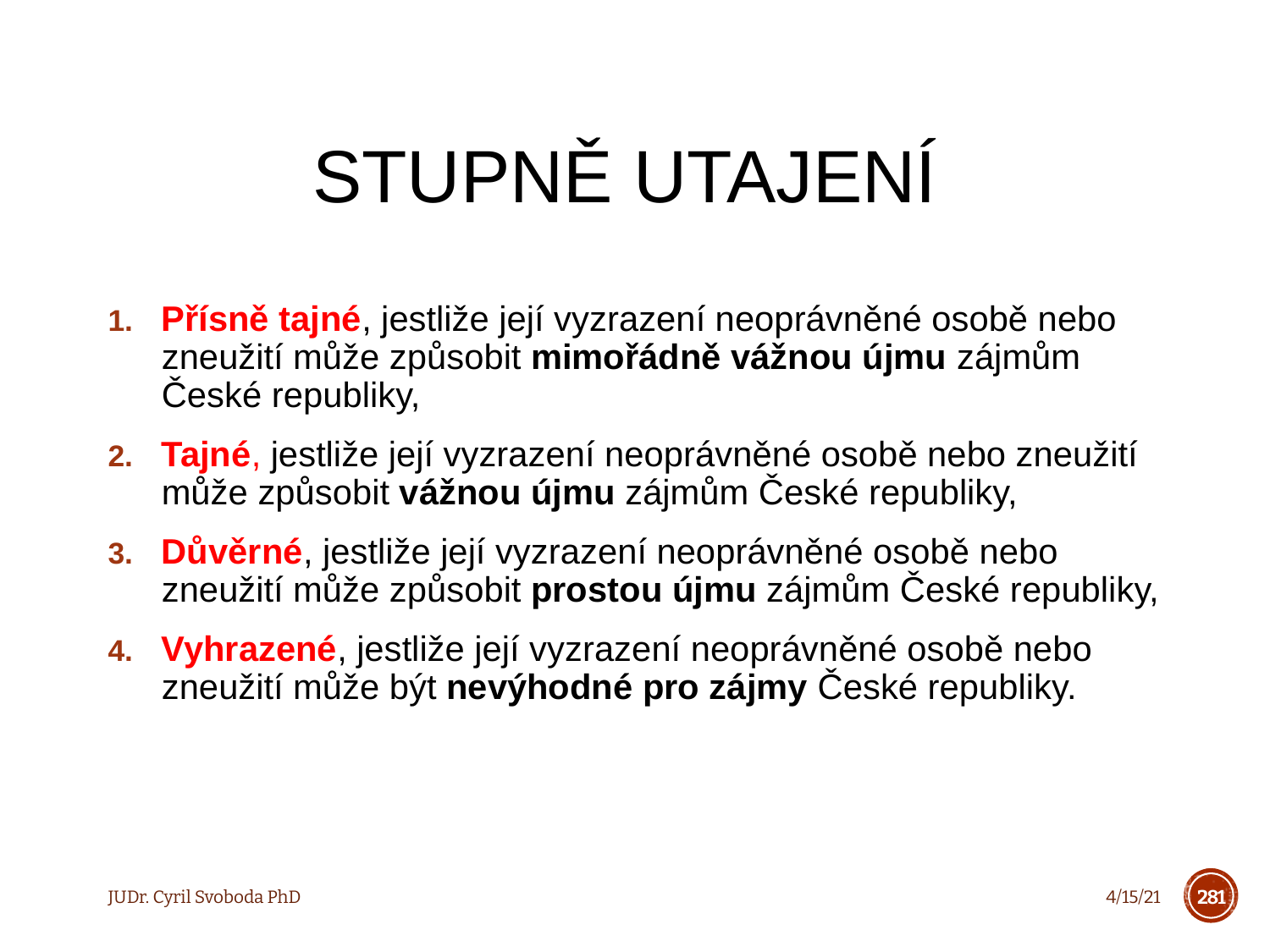

# Stupně utajení
Přísně tajné, jestliže její vyzrazení neoprávněné osobě nebo zneužití může způsobit mimořádně vážnou újmu zájmům České republiky,
Tajné, jestliže její vyzrazení neoprávněné osobě nebo zneužití může způsobit vážnou újmu zájmům České republiky,
Důvěrné, jestliže její vyzrazení neoprávněné osobě nebo zneužití může způsobit prostou újmu zájmům České republiky,
Vyhrazené, jestliže její vyzrazení neoprávněné osobě nebo zneužití může být nevýhodné pro zájmy České republiky.
JUDr. Cyril Svoboda PhD
4/15/21
281